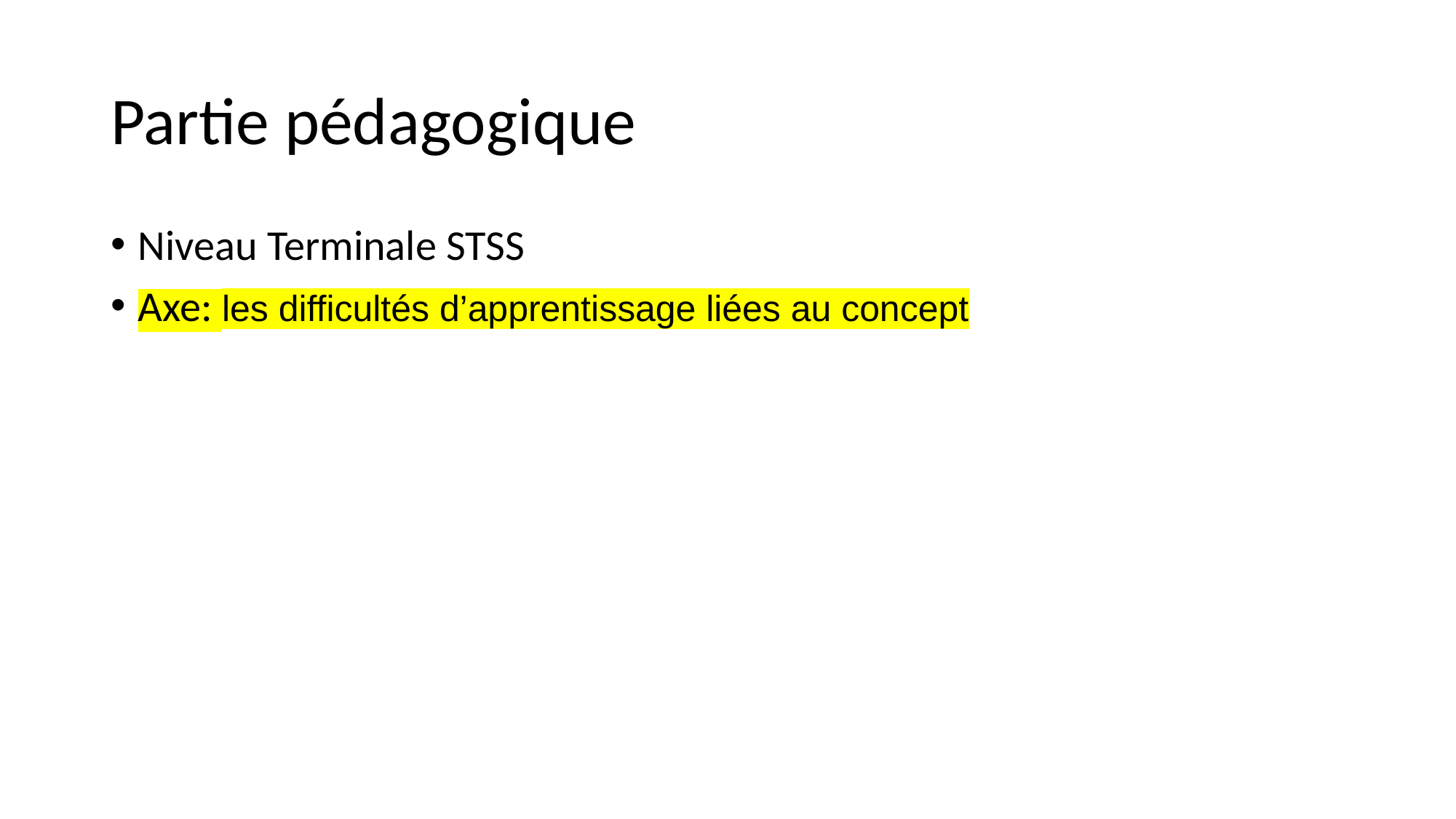

# Partie pédagogique
Niveau Terminale STSS
Axe: les difficultés d’apprentissage liées au concept